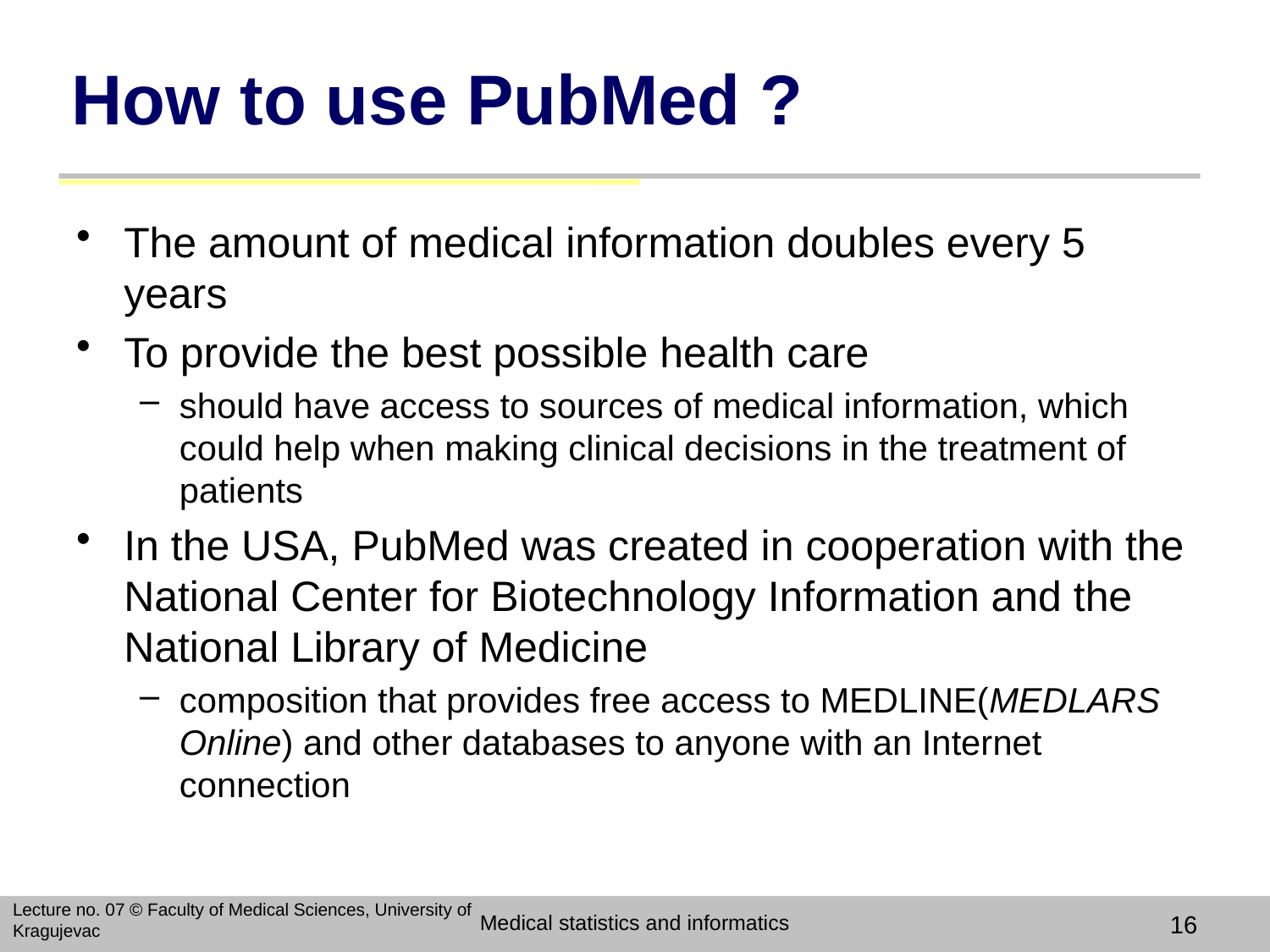

# How to use PubMed ?
The amount of medical information doubles every 5 years
To provide the best possible health care
should have access to sources of medical information, which could help when making clinical decisions in the treatment of patients
In the USA, PubMed was created in cooperation with the National Center for Biotechnology Information and the National Library of Medicine
composition that provides free access to MEDLINE(MEDLARS Online) and other databases to anyone with an Internet connection
Lecture no. 07 © Faculty of Medical Sciences, University of Kragujevac
Medical statistics and informatics
16